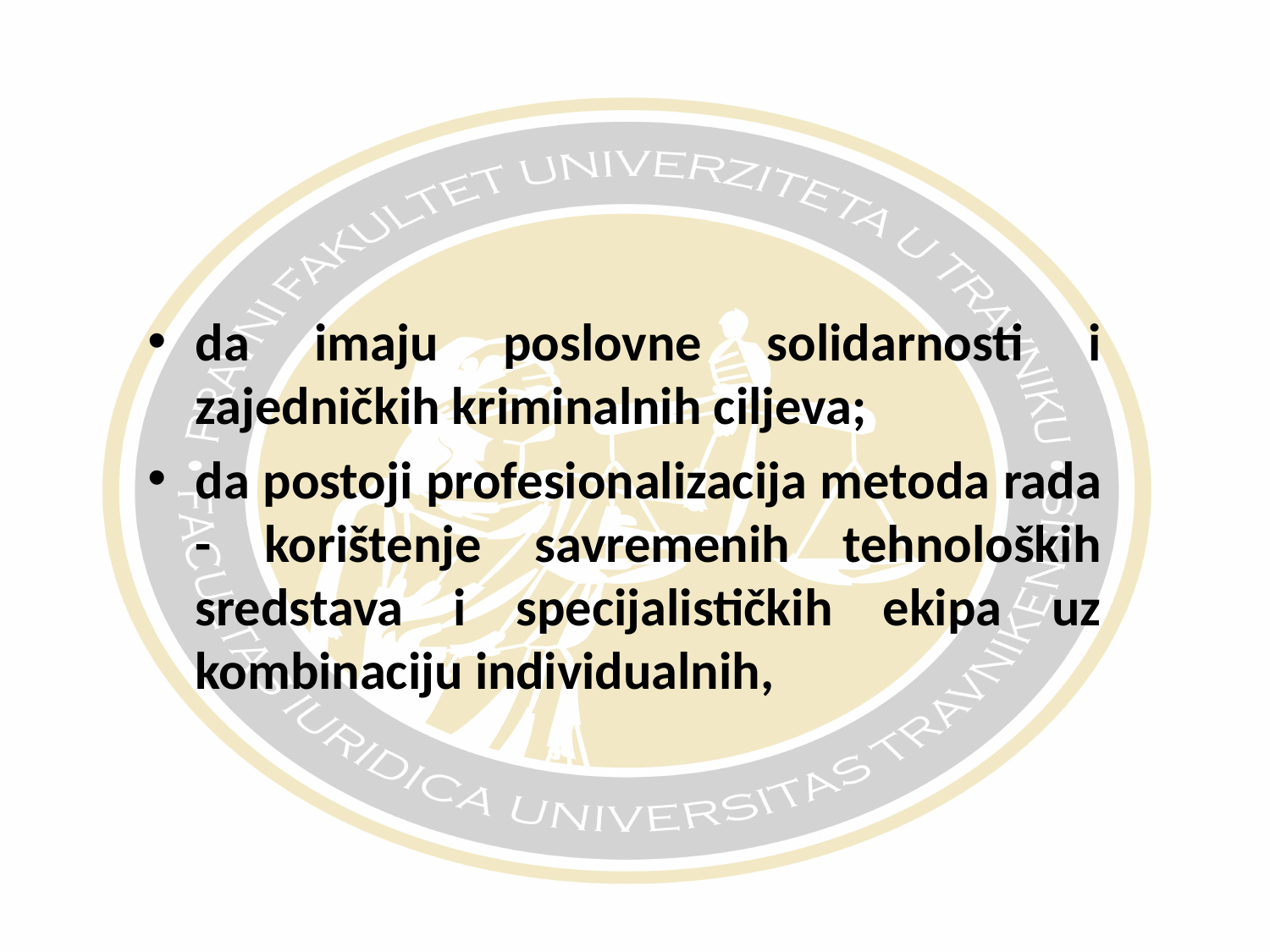

#
da imaju poslovne solidarnosti i zajedničkih kriminalnih ciljeva;
da postoji profesionalizacija metoda rada - korištenje savremenih tehnoloških sredstava i specijalističkih ekipa uz kombinaciju individualnih,